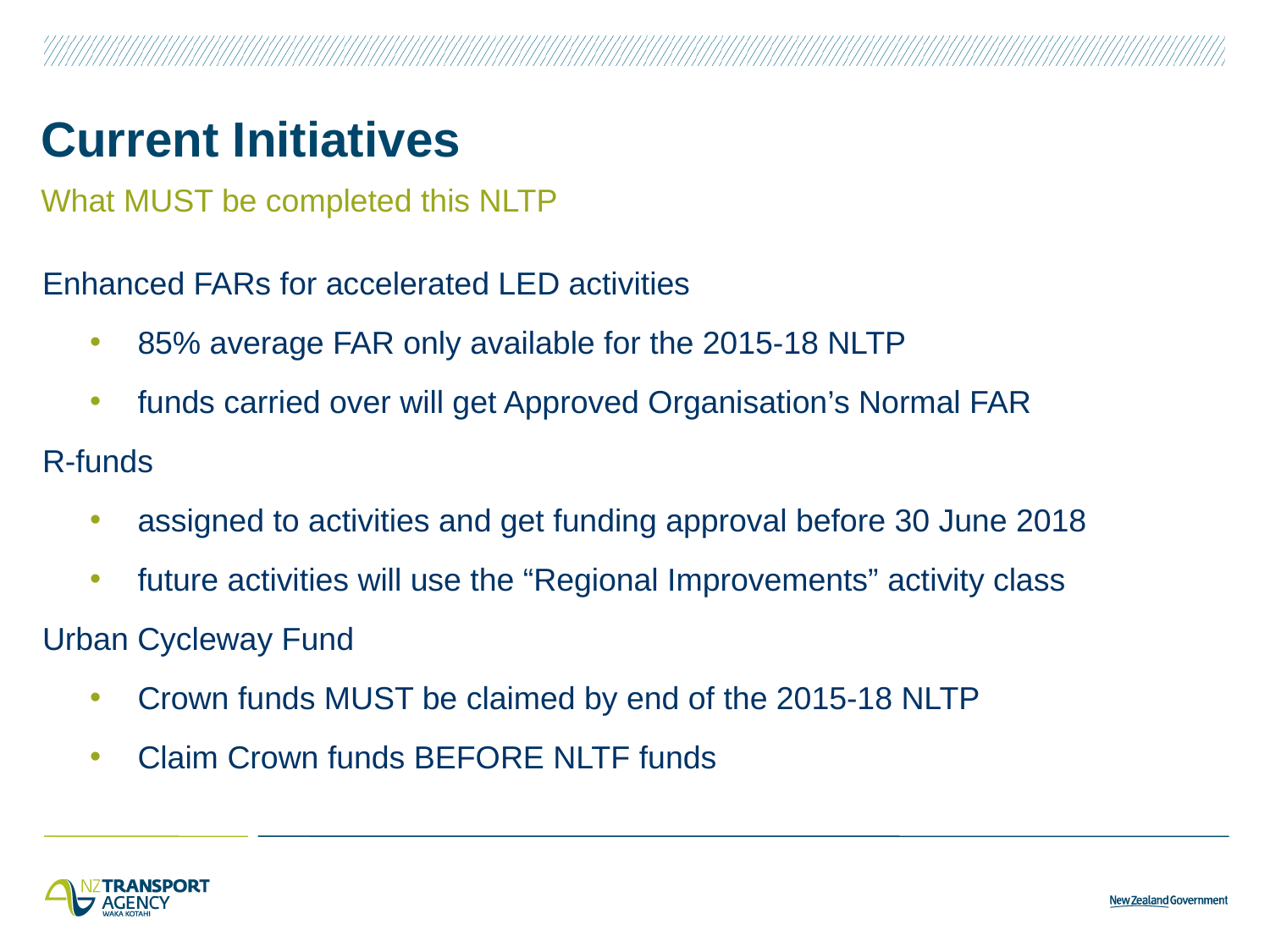

# Current Initiatives
What MUST be completed this NLTP
Enhanced FARs for accelerated LED activities
85% average FAR only available for the 2015-18 NLTP
funds carried over will get Approved Organisation’s Normal FAR
R-funds
assigned to activities and get funding approval before 30 June 2018
future activities will use the “Regional Improvements” activity class
Urban Cycleway Fund
Crown funds MUST be claimed by end of the 2015-18 NLTP
Claim Crown funds BEFORE NLTF funds